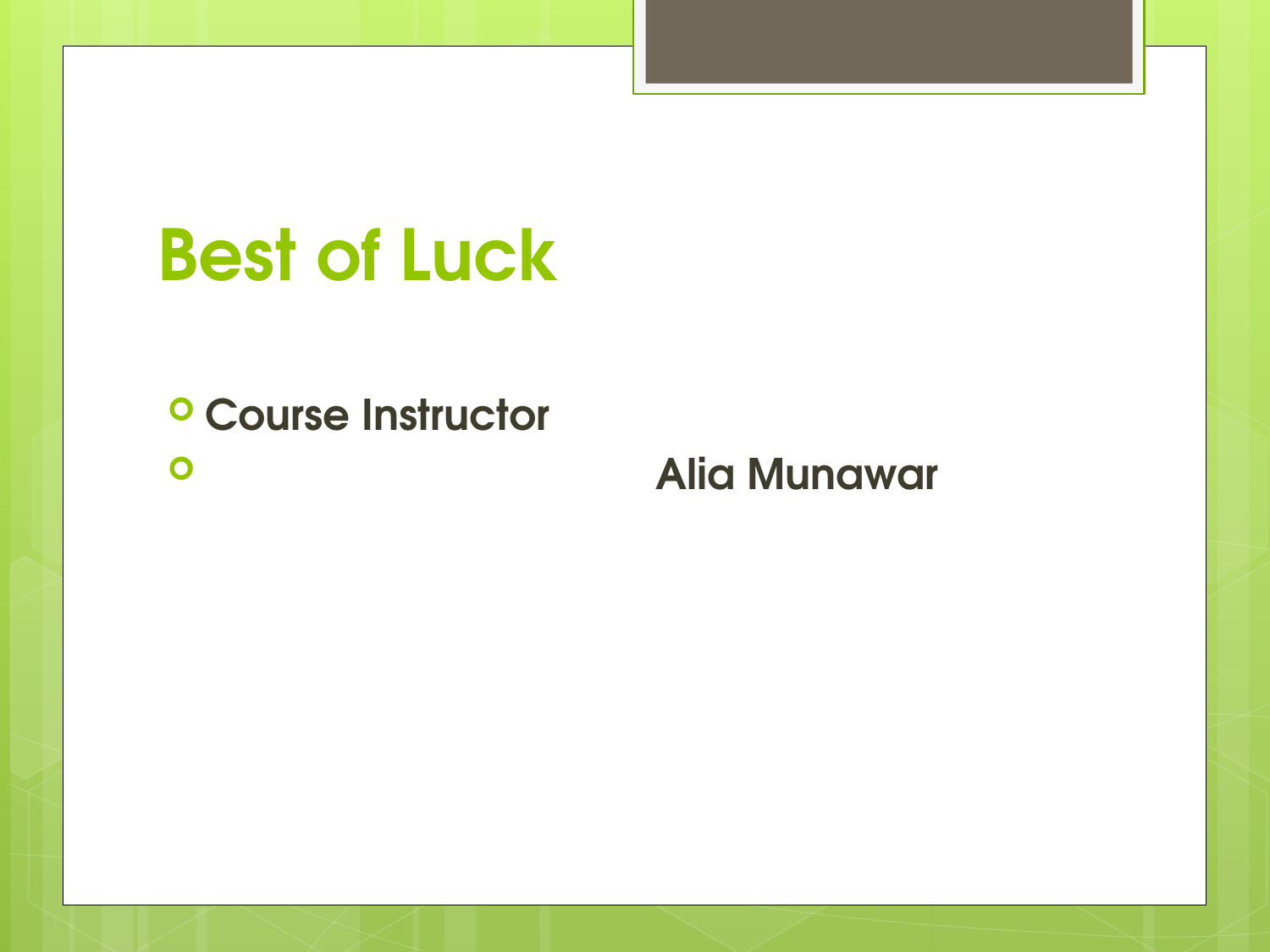

# Best of Luck

Course Instructor
                                      Alia Munawar